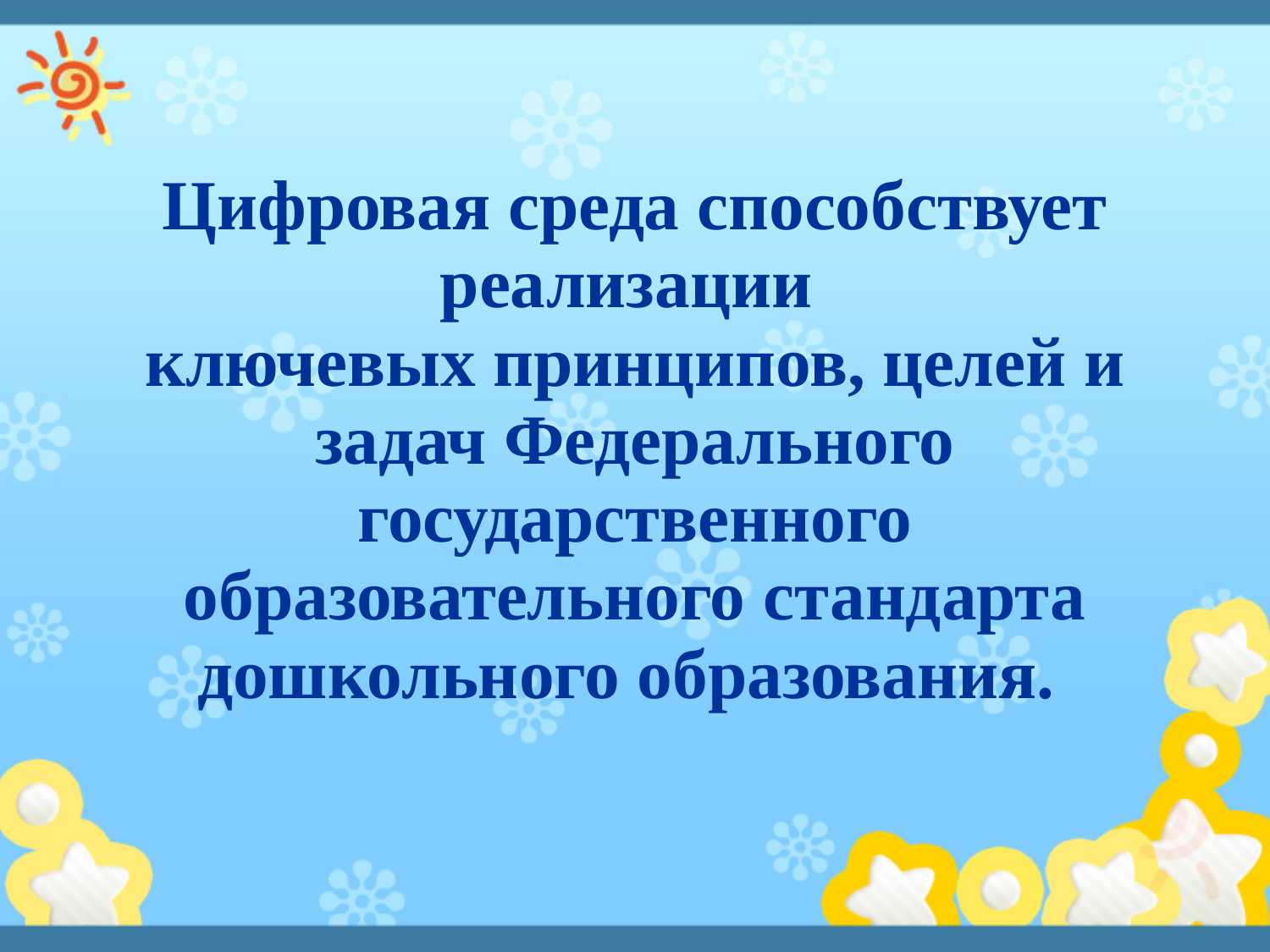

# Цифровая среда способствует реализации ключевых принципов, целей и задач Федерального государственного образовательного стандарта дошкольного образования.